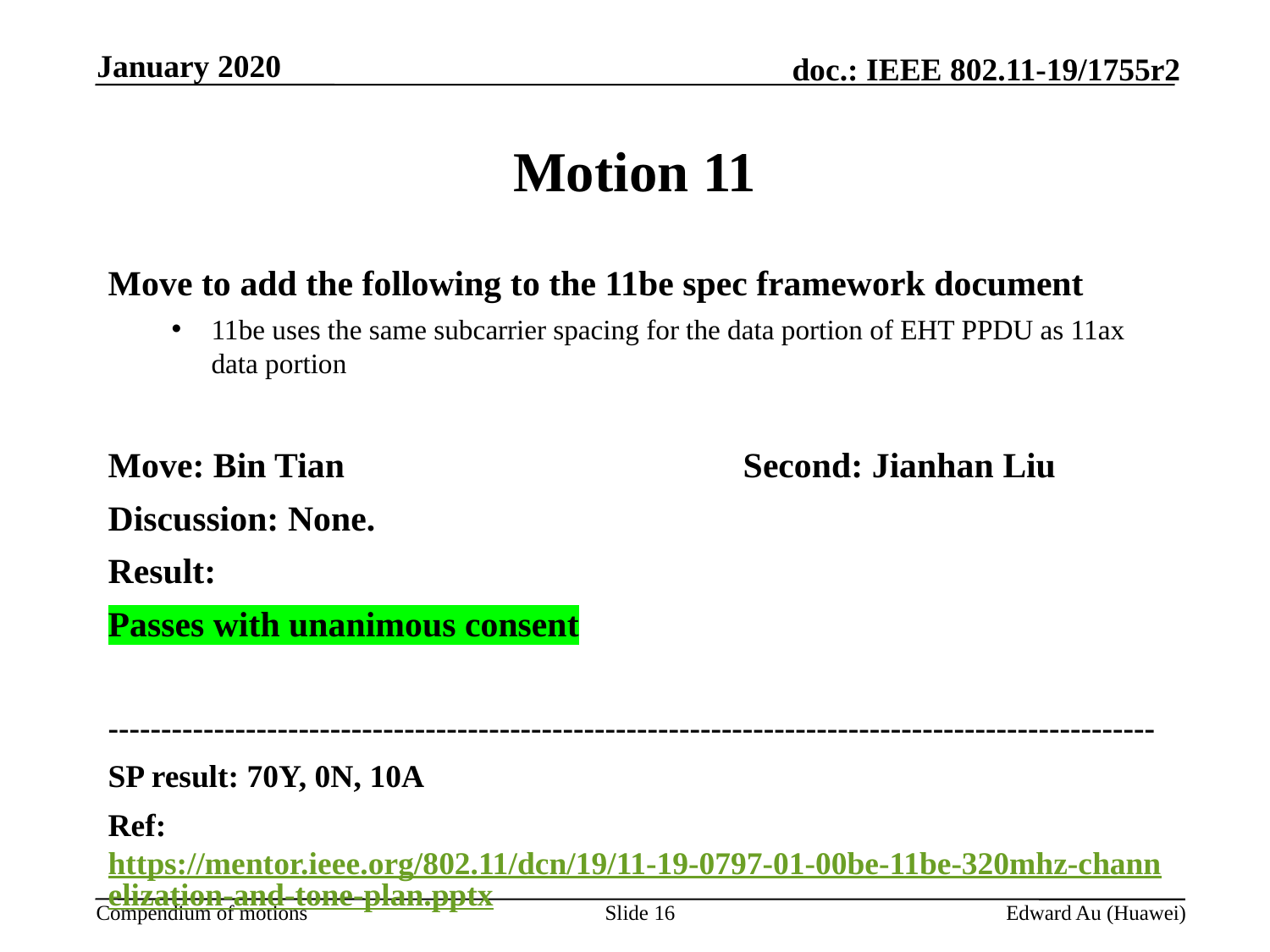

January 2020
# Motion 11
Move to add the following to the 11be spec framework document
11be uses the same subcarrier spacing for the data portion of EHT PPDU as 11ax data portion

Move: Bin Tian				Second: Jianhan Liu
Discussion: None.
Result:
Passes with unanimous consent

---------------------------------------------------------------------------------------------------
SP result: 70Y, 0N, 10A
Ref: https://mentor.ieee.org/802.11/dcn/19/11-19-0797-01-00be-11be-320mhz-channelization-and-tone-plan.pptx
Slide 16
Edward Au (Huawei)